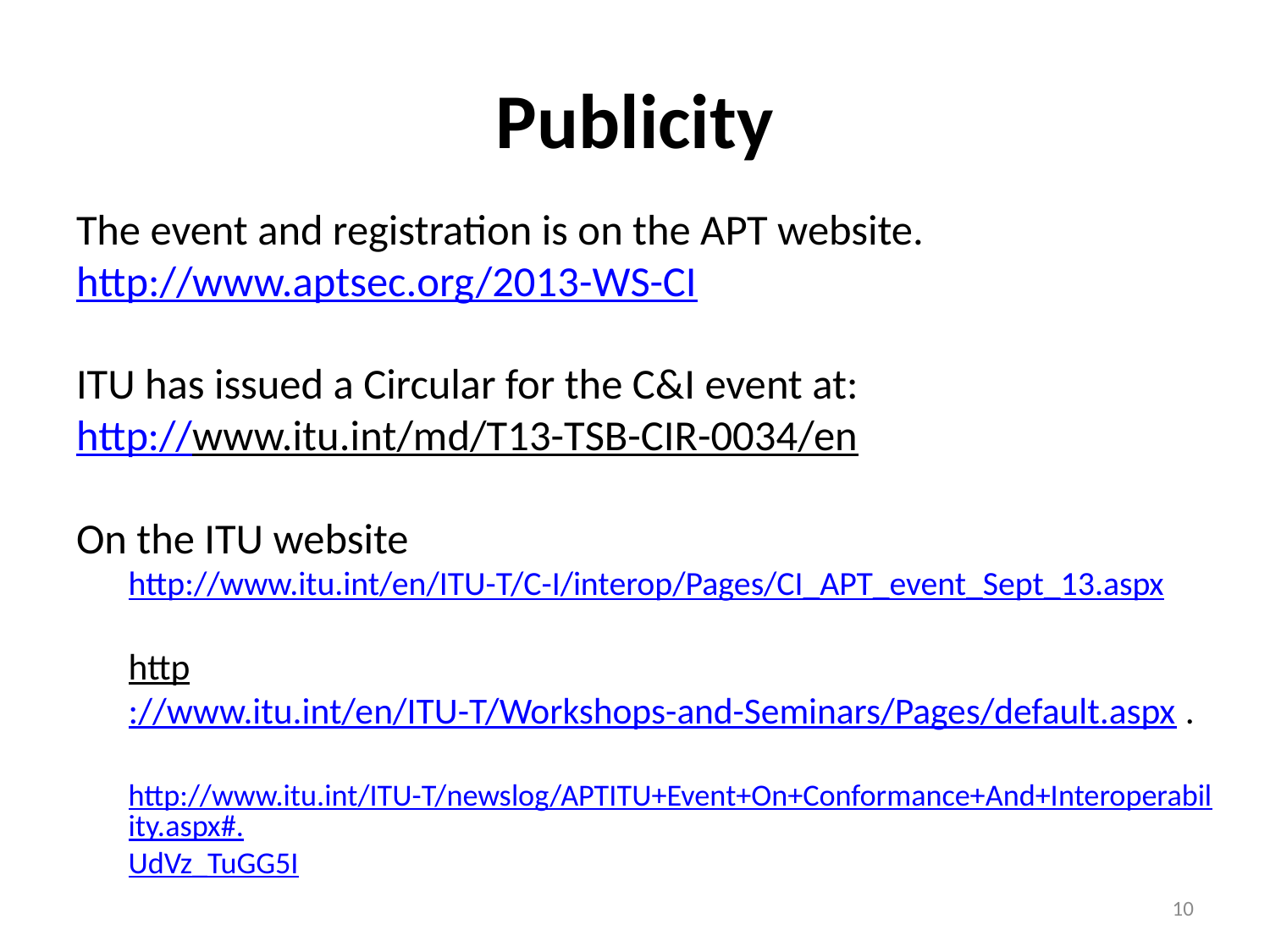

# Publicity
The event and registration is on the APT website.
http://www.aptsec.org/2013-WS-CI

ITU has issued a Circular for the C&I event at:
http://www.itu.int/md/T13-TSB-CIR-0034/en

On the ITU website
http://www.itu.int/en/ITU-T/C-I/interop/Pages/CI_APT_event_Sept_13.aspx

http://www.itu.int/en/ITU-T/Workshops-and-Seminars/Pages/default.aspx .

http://www.itu.int/ITU-T/newslog/APTITU+Event+On+Conformance+And+Interoperability.aspx#.UdVz_TuGG5I
10